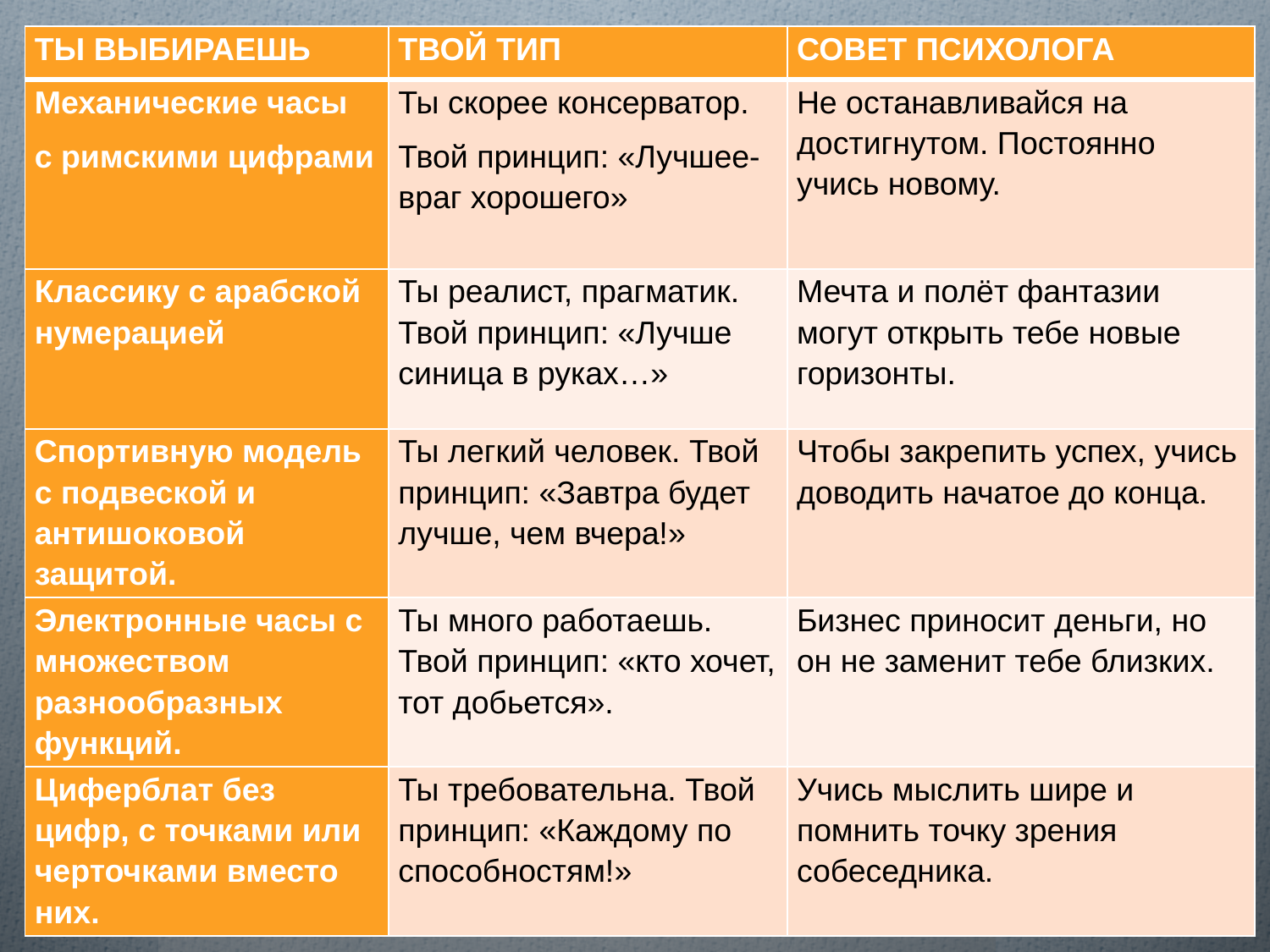

| ТЫ ВЫБИРАЕШЬ | ТВОЙ ТИП | СОВЕТ ПСИХОЛОГА |
| --- | --- | --- |
| Механические часы с римскими цифрами | Ты скорее консерватор. Твой принцип: «Лучшее- враг хорошего» | Не останавливайся на достигнутом. Постоянно учись новому. |
| Классику с арабской нумерацией | Ты реалист, прагматик. Твой принцип: «Лучше синица в руках…» | Мечта и полёт фантазии могут открыть тебе новые горизонты. |
| Спортивную модель с подвеской и антишоковой защитой. | Ты легкий человек. Твой принцип: «Завтра будет лучше, чем вчера!» | Чтобы закрепить успех, учись доводить начатое до конца. |
| Электронные часы с множеством разнообразных функций. | Ты много работаешь. Твой принцип: «кто хочет, тот добьется». | Бизнес приносит деньги, но он не заменит тебе близких. |
| Циферблат без цифр, с точками или черточками вместо них. | Ты требовательна. Твой принцип: «Каждому по способностям!» | Учись мыслить шире и помнить точку зрения собеседника. |